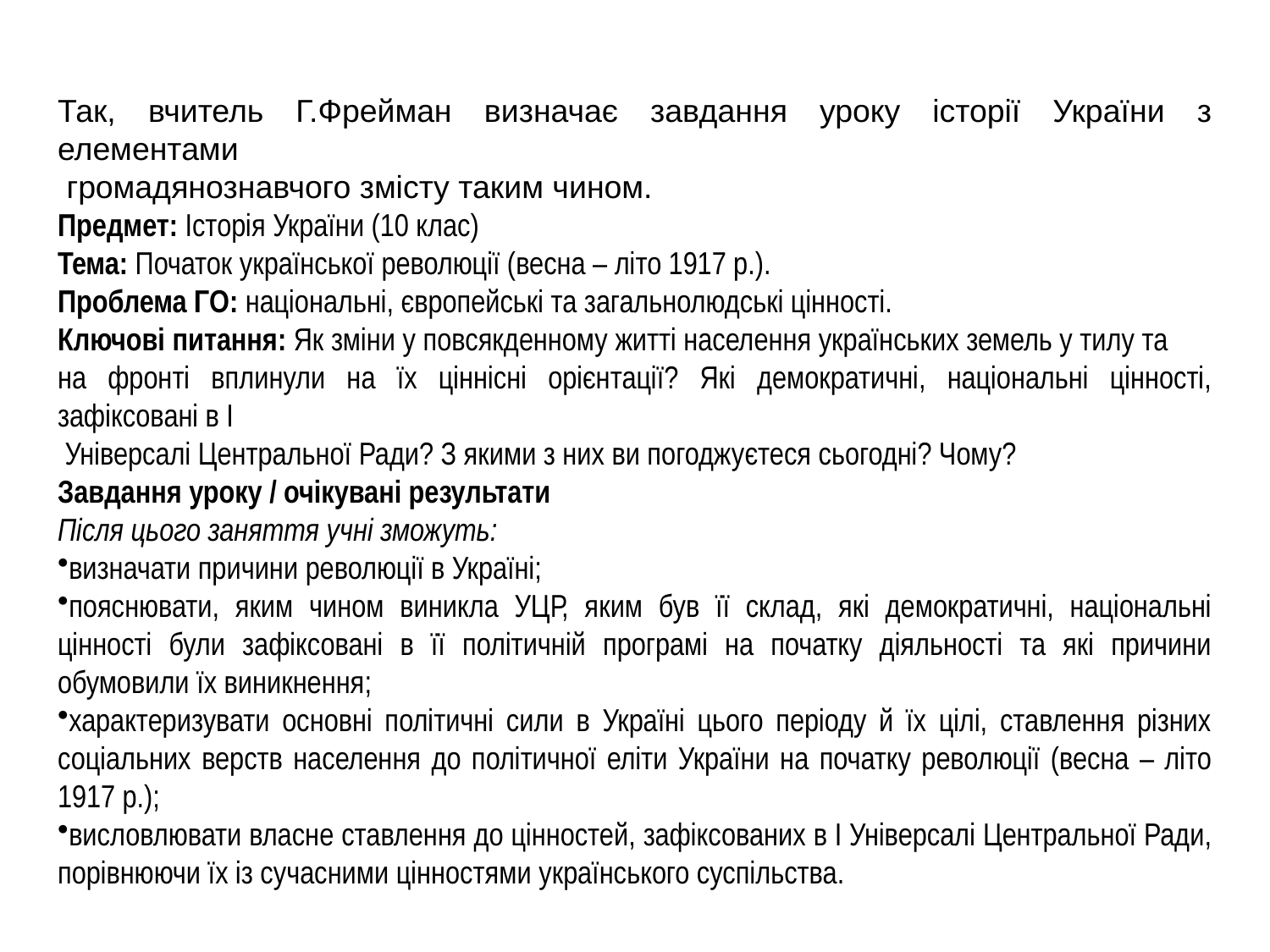

Так, вчитель Г.Фрейман визначає завдання уроку історії України з елементами
 громадянознавчого змісту таким чином.
Предмет: Історія України (10 клас)
Тема: Початок української революції (весна – літо 1917 р.).
Проблема ГО: національні, європейські та загальнолюдські цінності.
Ключові питання: Як зміни у повсякденному житті населення українських земель у тилу та
на фронті вплинули на їх ціннісні орієнтації? Які демократичні, національні цінності, зафіксовані в І
 Універсалі Центральної Ради? З якими з них ви погоджуєтеся сьогодні? Чому?
Завдання уроку / очікувані результати
Після цього заняття учні зможуть:
визначати причини революції в Україні;
пояснювати, яким чином виникла УЦР, яким був її склад, які демократичні, національні цінності були зафіксовані в її політичній програмі на початку діяльності та які причини обумовили їх виникнення;
характеризувати основні політичні сили в Україні цього періоду й їх цілі, ставлення різних соціальних верств населення до політичної еліти України на початку революції (весна – літо 1917 р.);
висловлювати власне ставлення до цінностей, зафіксованих в І Універсалі Центральної Ради, порівнюючи їх із сучасними цінностями українського суспільства.